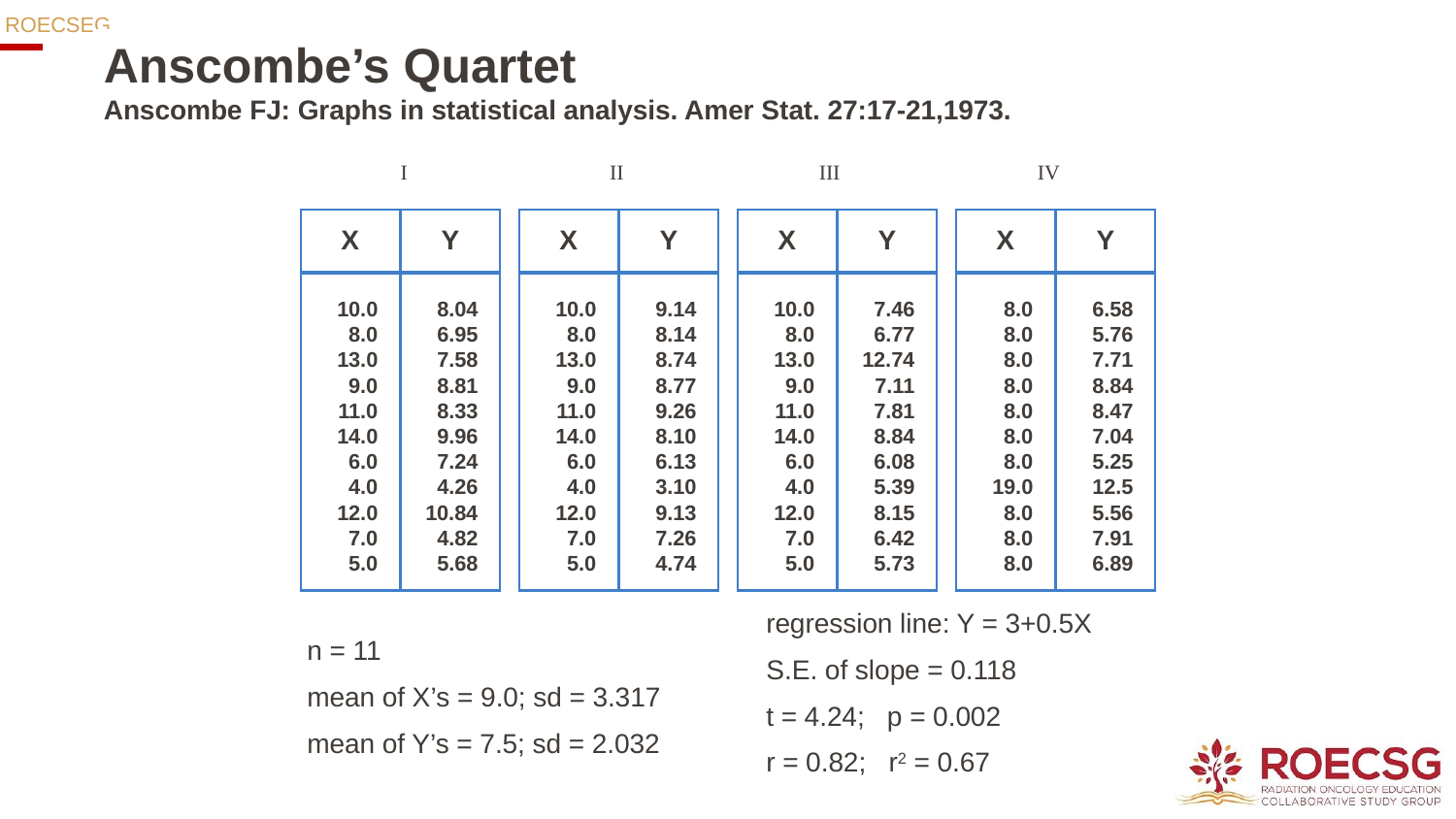

# Anscombe’s Quartet Anscombe FJ: Graphs in statistical analysis. Amer Stat. 27:17-21,1973.
I
II
III
IV
X
Y
10.0
8.0
13.0
9.0
11.0
14.0
6.0
4.0
12.0
7.0
5.0

8.04
6.95
7.58
8.81
8.33
9.96
7.24
4.26
10.84
4.82
5.68
X
Y
10.0
8.0
13.0
9.0
11.0
14.0
6.0
4.0
12.0
7.0
5.0

9.14
8.14
8.74
8.77
9.26
8.10
6.13
3.10
9.13
7.26
4.74
X
Y
10.0
8.0
13.0
9.0
11.0
14.0
6.0
4.0
12.0
7.0
5.0

7.46
6.77
12.74
7.11
7.81
8.84
6.08
5.39
8.15
6.42
5.73
X
Y
8.0
8.0
8.0
8.0
8.0
8.0
8.0
19.0
8.0
8.0
8.0

6.58
5.76
7.71
8.84
8.47
7.04
5.25
12.5
5.56
7.91
6.89

regression line: Y = 3+0.5X
S.E. of slope = 0.118
t = 4.24;   p = 0.002
r = 0.82;   r2 = 0.67
n = 11
mean of X’s = 9.0; sd = 3.317
mean of Y’s = 7.5; sd = 2.032